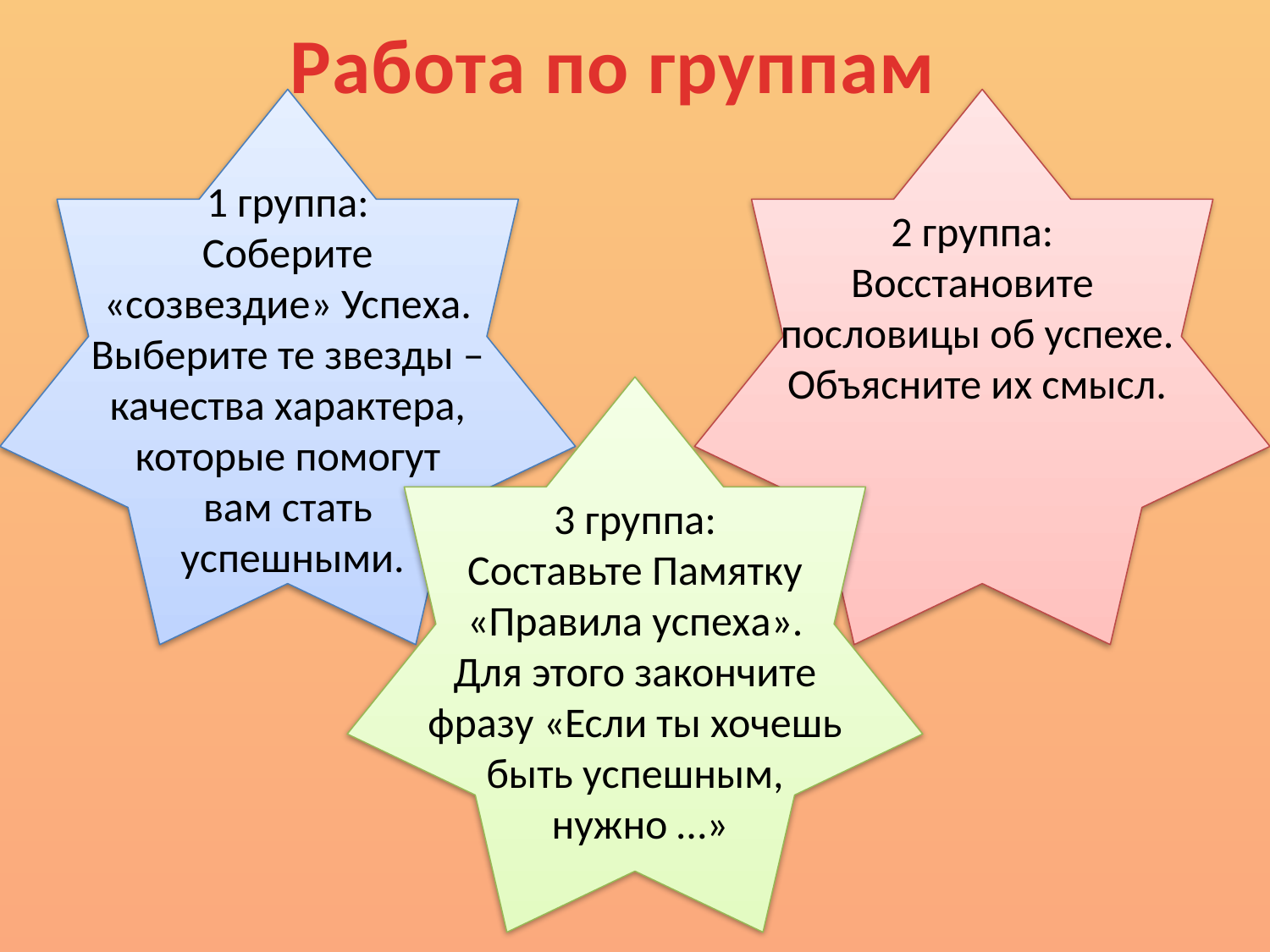

Работа по группам

1 группа:
Соберите
«созвездие» Успеха.
Выберите те звезды –
качества характера,
которые помогут
вам стать
успешными.
2 группа:
Восстановите
пословицы об успехе. Объясните их смысл.

3 группа:
Составьте Памятку
«Правила успеха».
Для этого закончите
фразу «Если ты хочешь
быть успешным,
нужно …»